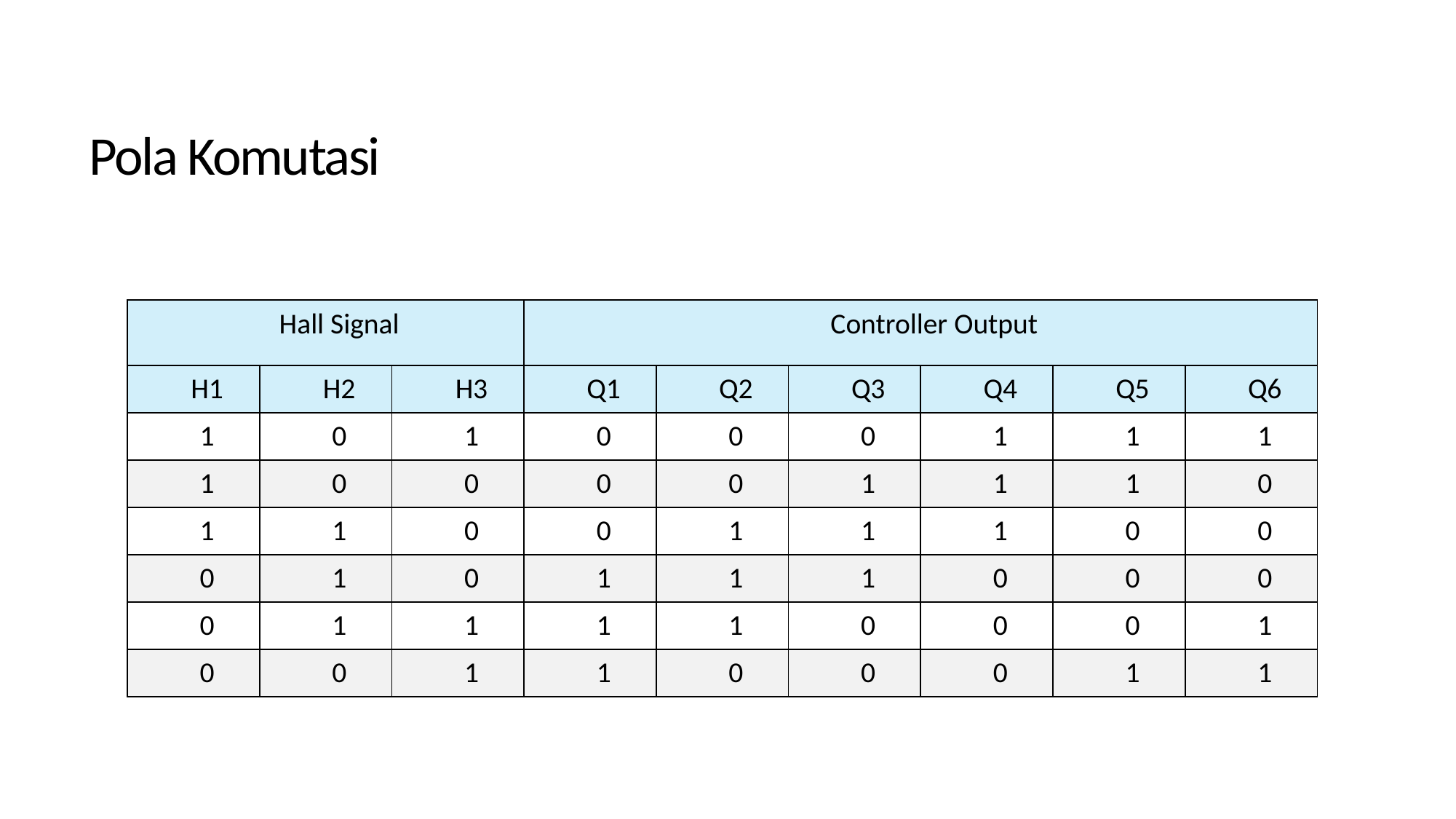

# Pola Komutasi
| Hall Signal |  |  | Controller Output |  |  |  |  |  |
| --- | --- | --- | --- | --- | --- | --- | --- | --- |
| H1 | H2 | H3 | Q1 | Q2 | Q3 | Q4 | Q5 | Q6 |
| 1 | 0 | 1 | 0 | 0 | 0 | 1 | 1 | 1 |
| 1 | 0 | 0 | 0 | 0 | 1 | 1 | 1 | 0 |
| 1 | 1 | 0 | 0 | 1 | 1 | 1 | 0 | 0 |
| 0 | 1 | 0 | 1 | 1 | 1 | 0 | 0 | 0 |
| 0 | 1 | 1 | 1 | 1 | 0 | 0 | 0 | 1 |
| 0 | 0 | 1 | 1 | 0 | 0 | 0 | 1 | 1 |